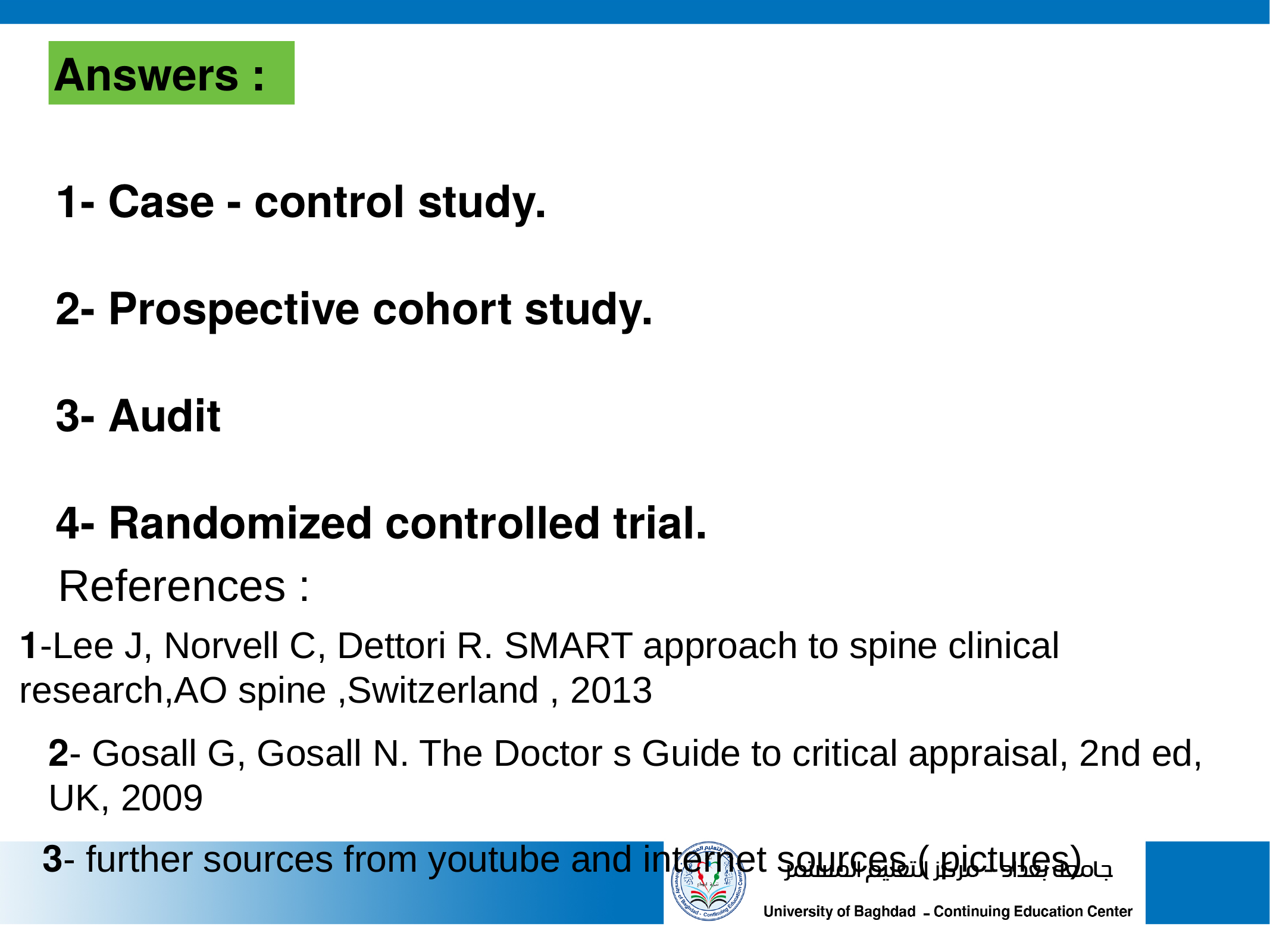

Answers :
1- Case - control study.

2- Prospective cohort study.

3- Audit

4- Randomized controlled trial.
References :
1-Lee J, Norvell C, Dettori R. SMART approach to spine clinical research,AO spine ,Switzerland , 2013
2- Gosall G, Gosall N. The Doctor s Guide to critical appraisal, 2nd ed, UK, 2009
3- further sources from youtube and internet sources ( pictures)